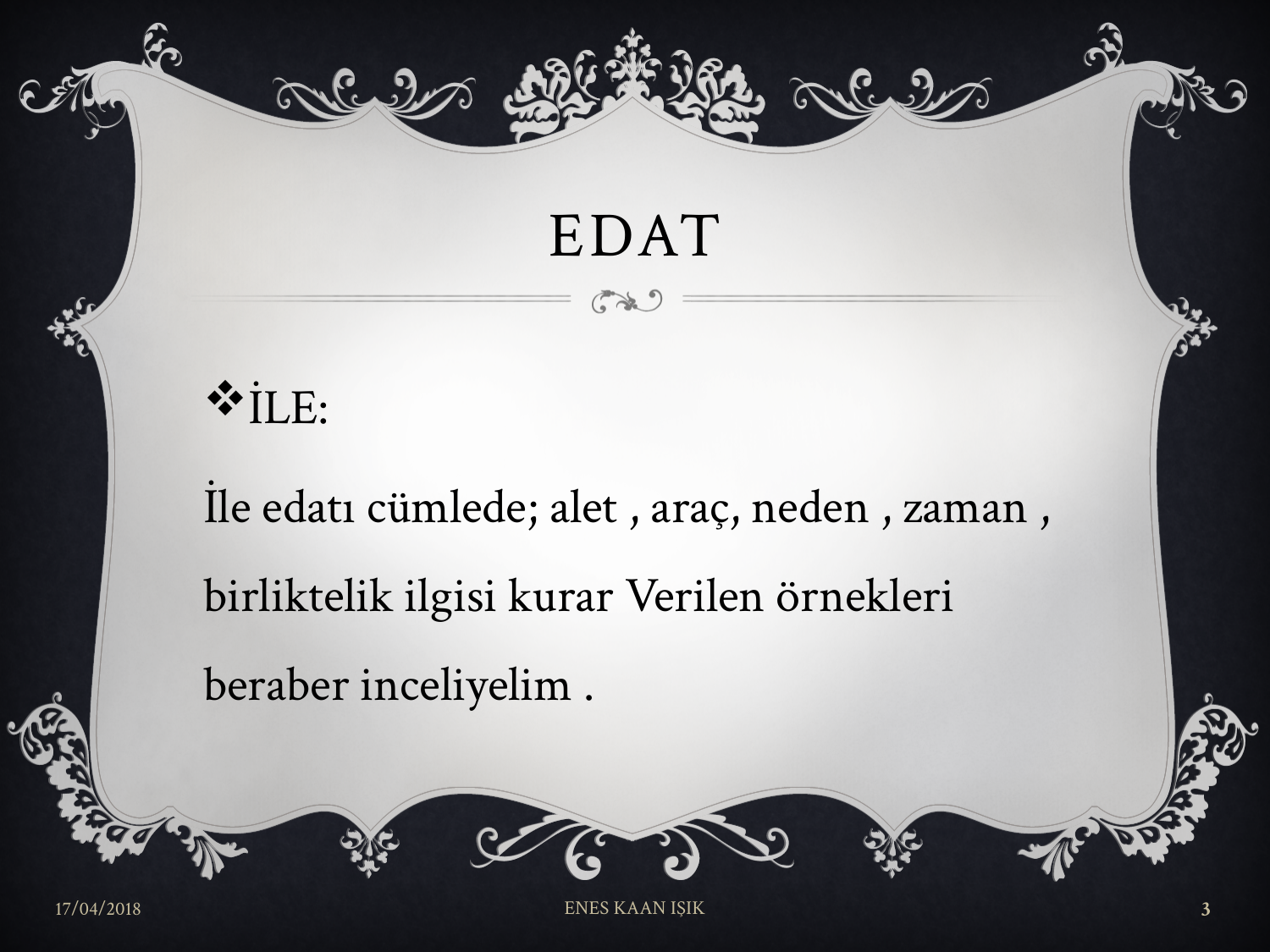

# EDAT
İLE:
İle edatı cümlede; alet , araç, neden , zaman , birliktelik ilgisi kurar Verilen örnekleri beraber inceliyelim .
17/04/2018
ENES KAAN IŞIK
3